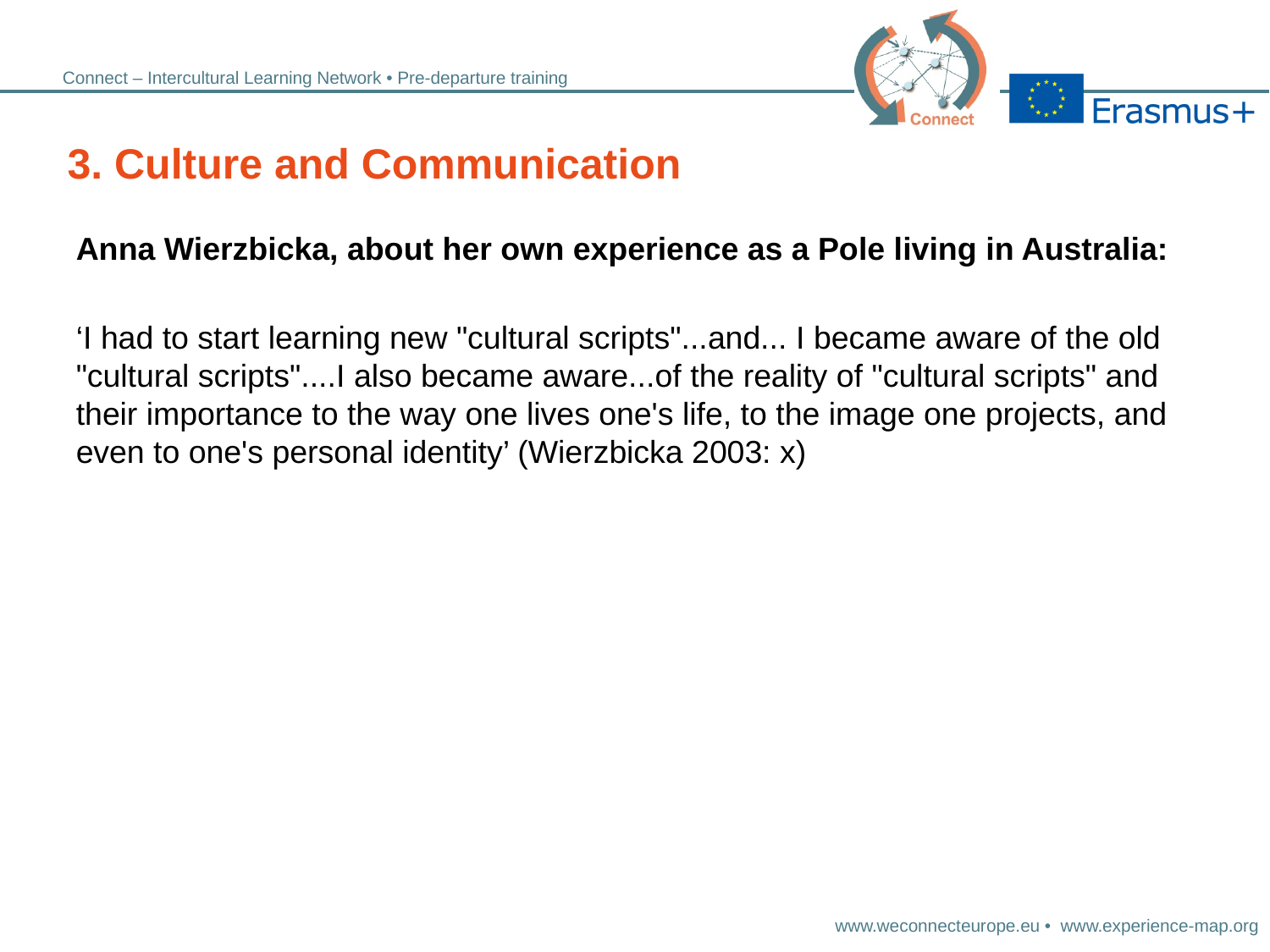

3. Culture and Communication
Anna Wierzbicka, about her own experience as a Pole living in Australia:

‘I had to start learning new "cultural scripts"...and... I became aware of the old "cultural scripts"....I also became aware...of the reality of "cultural scripts" and their importance to the way one lives one's life, to the image one projects, and even to one's personal identity’ (Wierzbicka 2003: x)